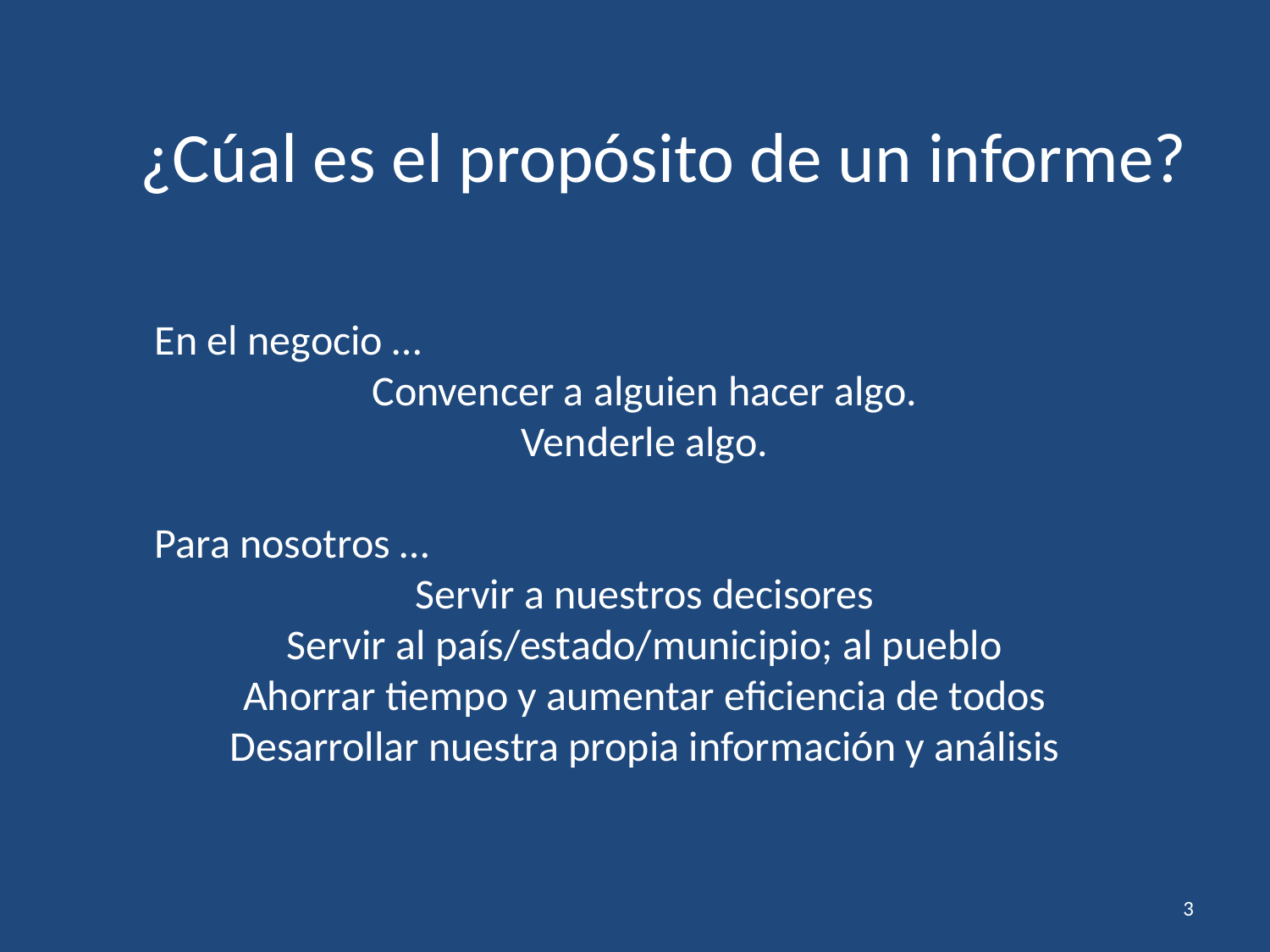

¿Cúal es el propósito de un informe?
En el negocio …
Convencer a alguien hacer algo.
Venderle algo.

Para nosotros …
Servir a nuestros decisores
Servir al país/estado/municipio; al pueblo
Ahorrar tiempo y aumentar eficiencia de todos
Desarrollar nuestra propia información y análisis
3